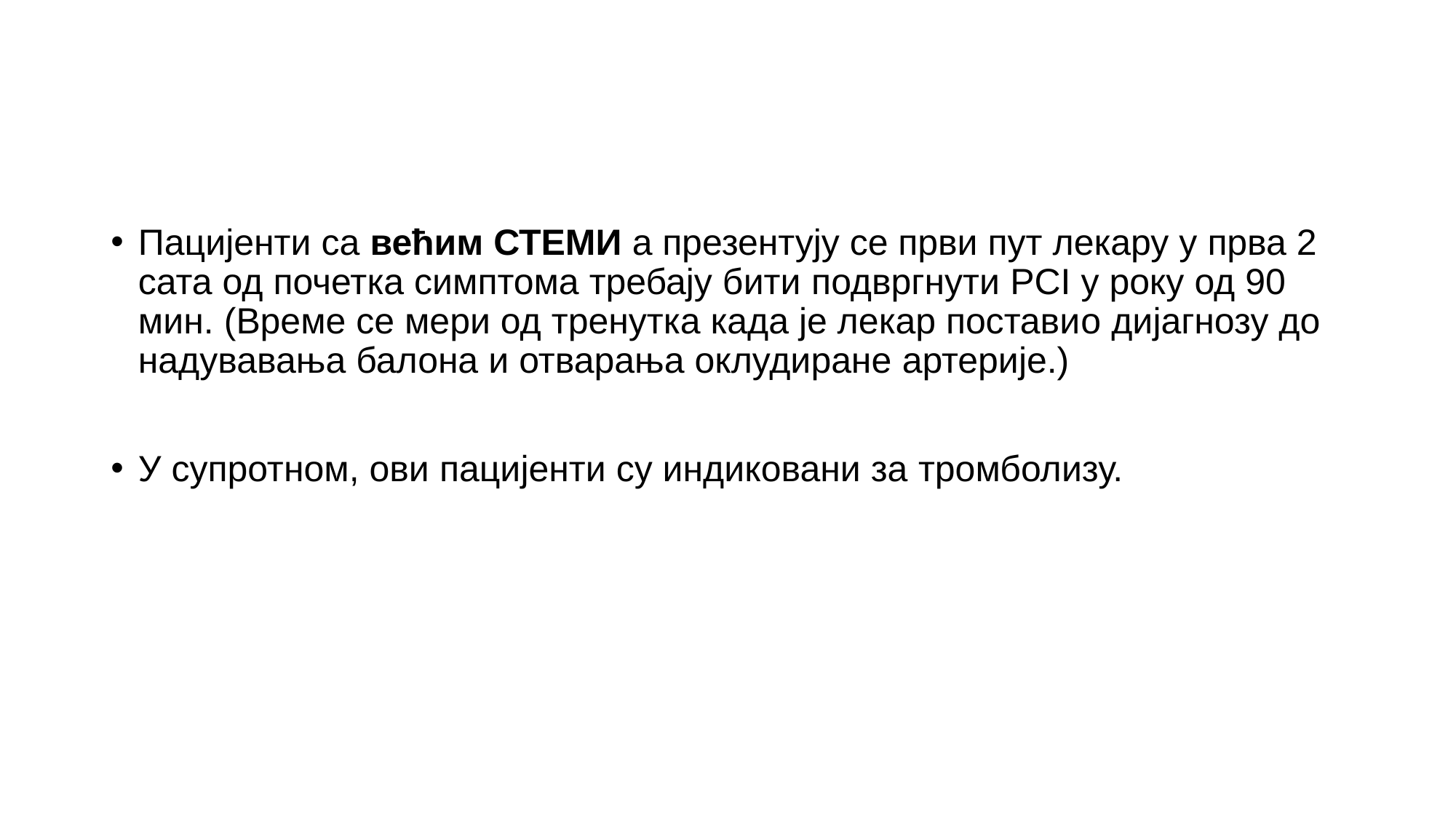

#
Пацијенти са већим СТЕМИ а презентују се први пут лекару у прва 2 сата од почетка симптома требају бити подвргнути PCI у року од 90 мин. (Време се мери од тренутка када је лекар поставиo дијагнозу до надувавања балона и отварања оклудиране артерије.)

У супротном, ови пацијенти су индиковани за тромболизу.